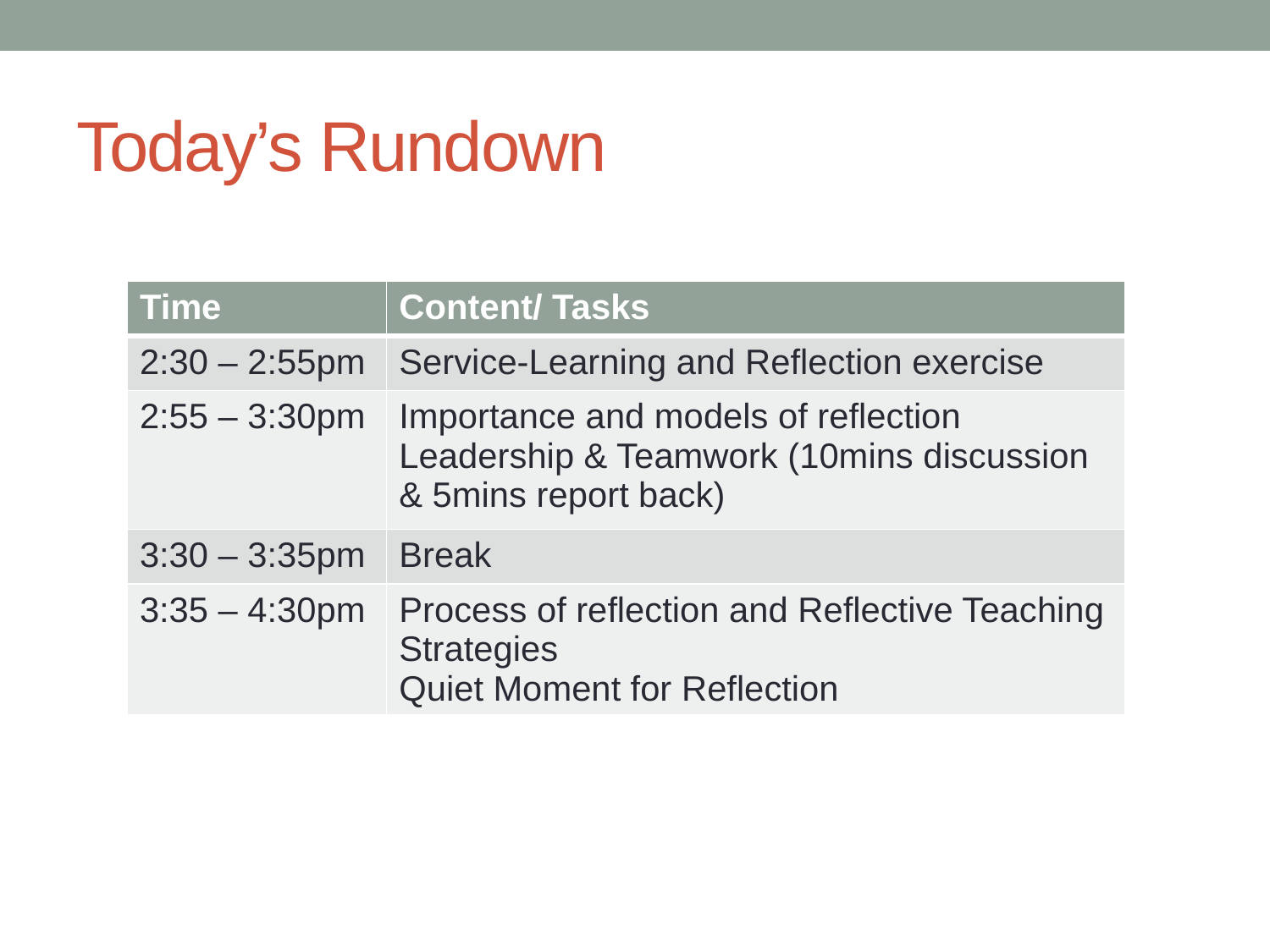

# Today’s Rundown
| Time | Content/ Tasks |
| --- | --- |
| 2:30 – 2:55pm | Service-Learning and Reflection exercise |
| 2:55 – 3:30pm | Importance and models of reflection Leadership & Teamwork (10mins discussion & 5mins report back) |
| 3:30 – 3:35pm | Break |
| 3:35 – 4:30pm | Process of reflection and Reflective Teaching Strategies Quiet Moment for Reflection |